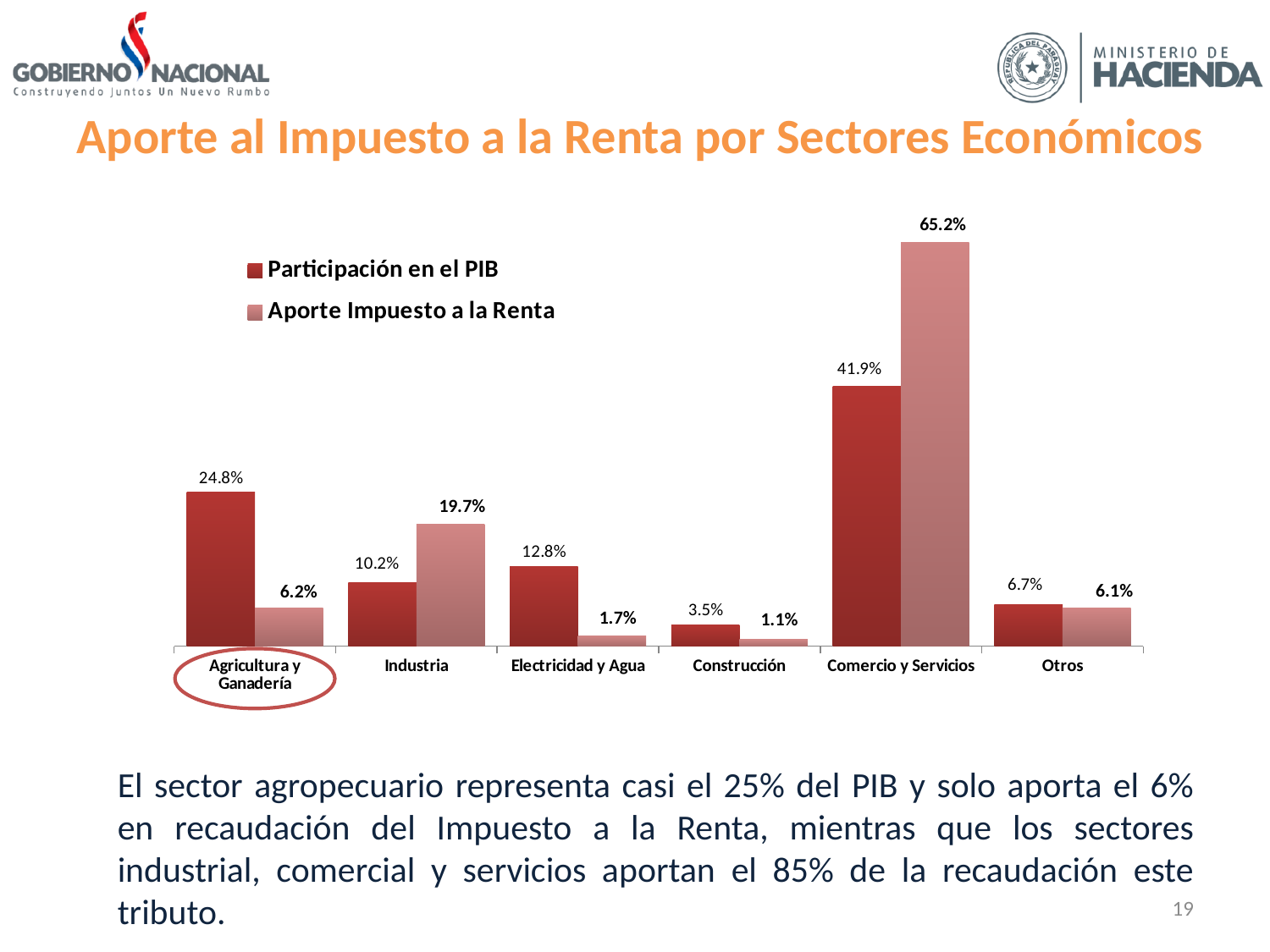

Aporte al Impuesto a la Renta por Sectores Económicos

### Chart

| Category | Participación en el PIB | Aporte Impuesto a la Renta |
|---|---|---|
| Agricultura y Ganadería | 0.24833118167970158 | 0.06199428871820728 |
| Industria | 0.101938873431327 | 0.19704755198396756 |
| Electricidad y Agua | 0.12838078833393182 | 0.017003342986589835 |
| Construcción | 0.034576001183074856 | 0.010956175333324346 |
| Comercio y Servicios | 0.4193853310343494 | 0.6522263414086745 |
| Otros | 0.06738782433761531 | 0.060772299569236465 |
El sector agropecuario representa casi el 25% del PIB y solo aporta el 6% en recaudación del Impuesto a la Renta, mientras que los sectores industrial, comercial y servicios aportan el 85% de la recaudación este tributo.
19